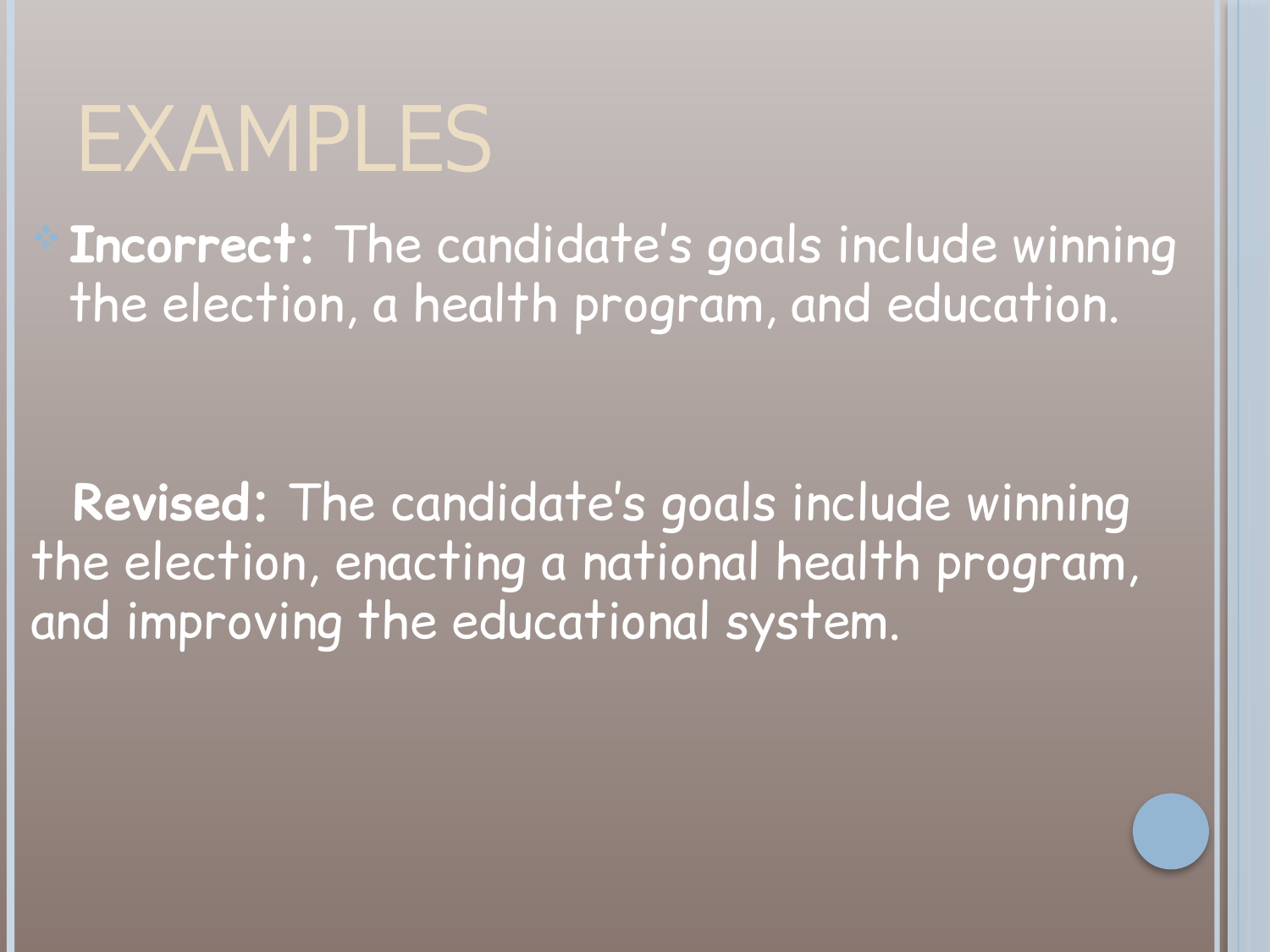

# Examples
Incorrect: The candidate’s goals include winning the election, a health program, and education.

  Revised: The candidate’s goals include winning the election, enacting a national health program, and improving the educational system.